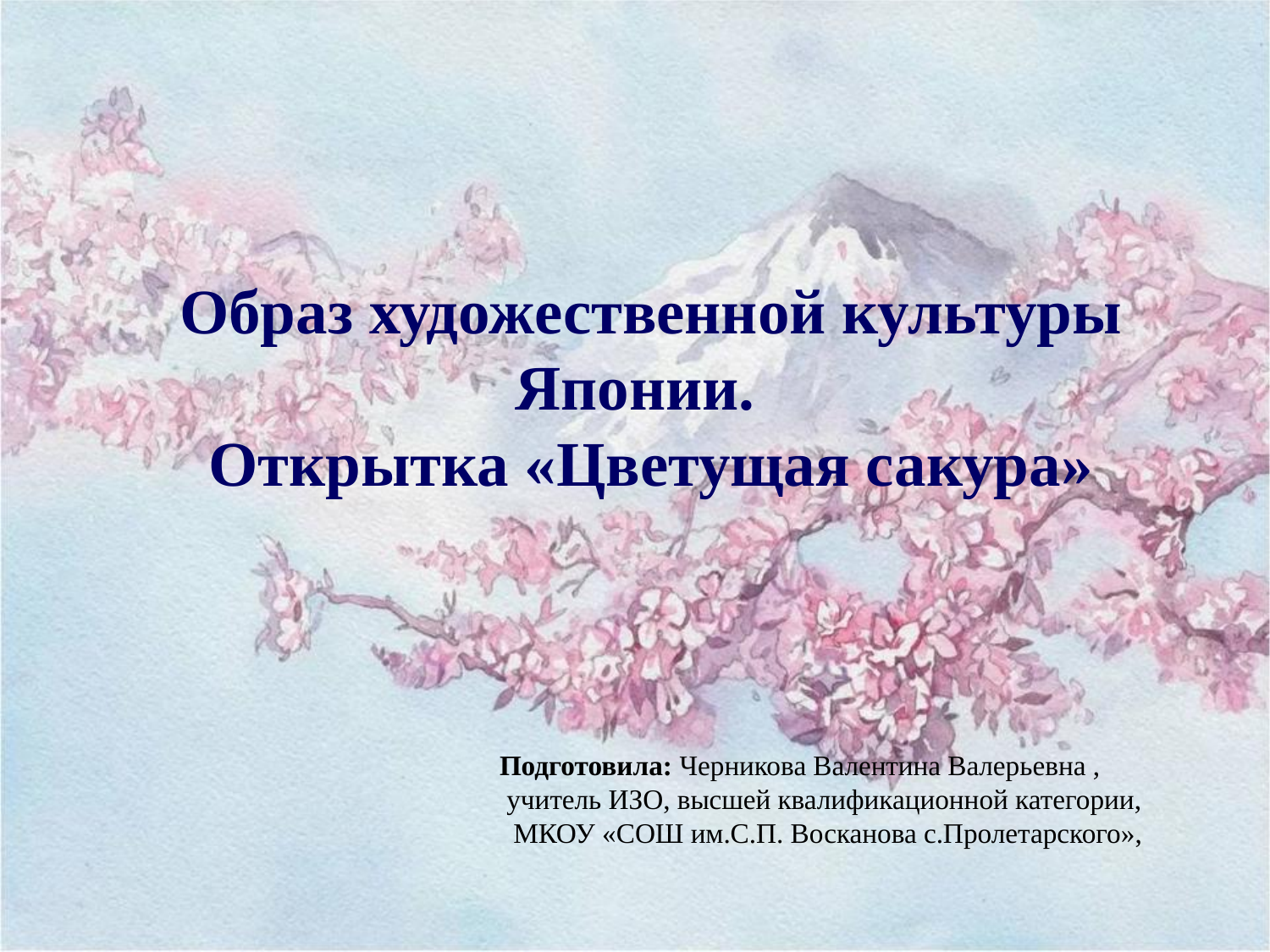

Образ художественной культуры Японии.
Открытка «Цветущая сакура»

Подготовила: Черникова Валентина Валерьевна ,
 учитель ИЗО, высшей квалификационной категории,
  МКОУ «СОШ им.С.П. Восканова с.Пролетарского»,